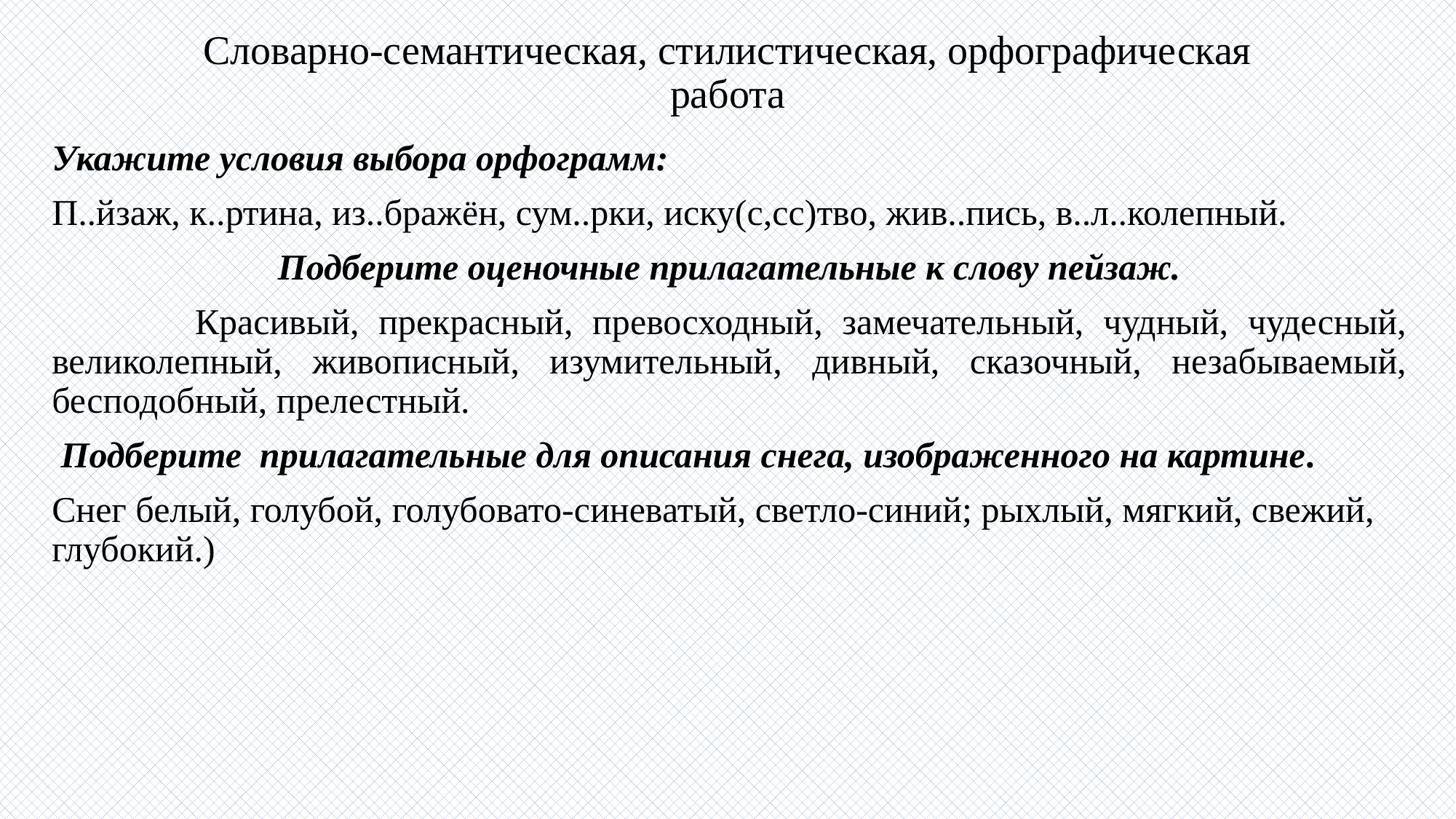

# Словарно-семантическая, стилистическая, орфографическая работа
Укажите условия выбора орфограмм:
П..йзаж, к..ртина, из..бражён, сум..рки, иску(с,сс)тво, жив..пись, в..л..колепный.
Подберите оценочные прилагательные к слову пейзаж.
          Красивый, прекрасный, превосходный, замечательный, чудный, чудесный, великолепный, живописный, изумительный, дивный, сказочный, незабываемый, бесподобный, прелестный.
 Подберите  прилагательные для описания снега, изображенного на картине.
Снег белый, голубой, голубовато-синеватый, светло-синий; рыхлый, мягкий, свежий, глубокий.)